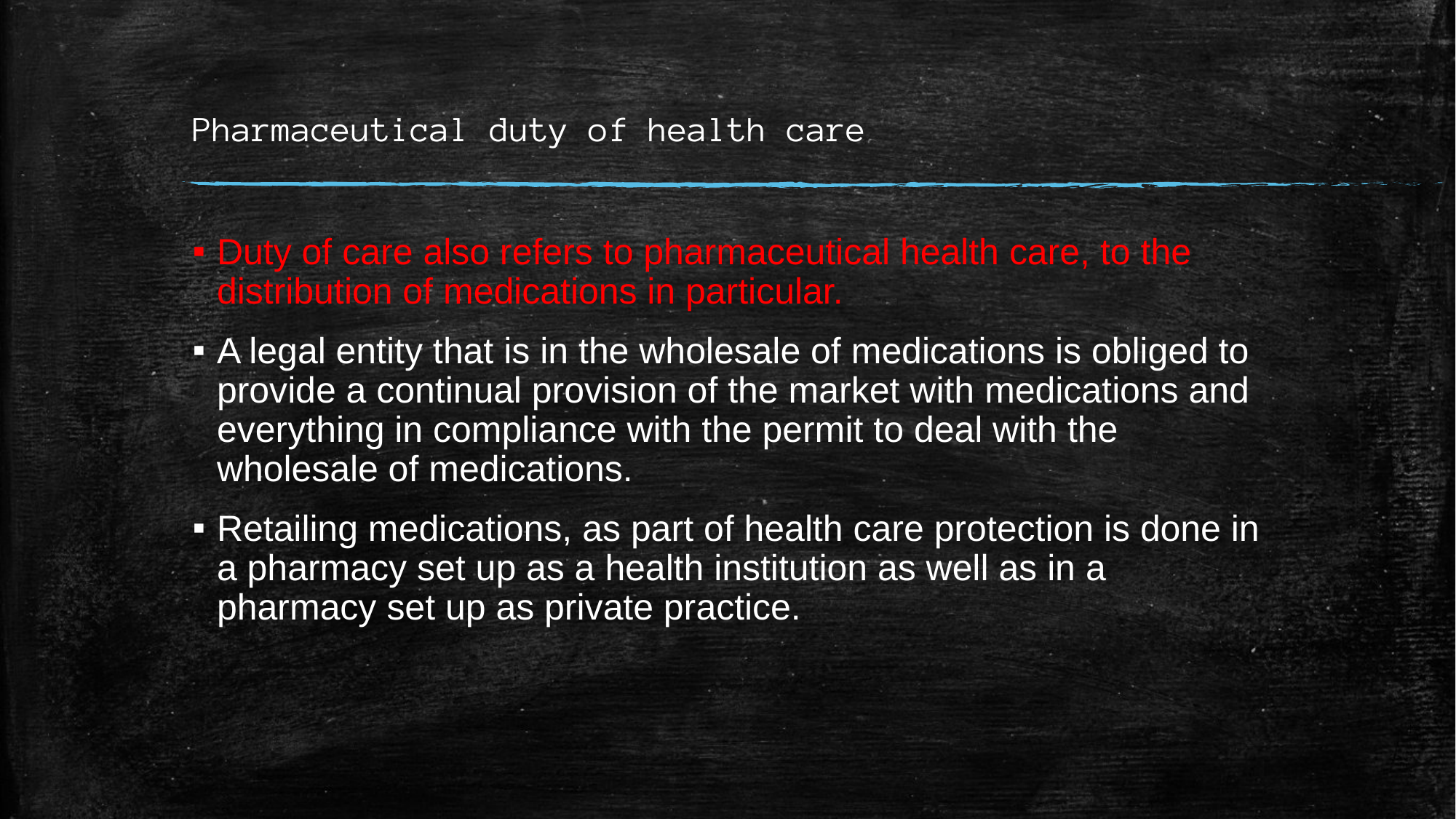

# Pharmaceutical duty of health care
Duty of care also refers to pharmaceutical health care, to the distribution of medications in particular.
A legal entity that is in the wholesale of medications is obliged to provide a continual provision of the market with medications and everything in compliance with the permit to deal with the wholesale of medications.
Retailing medications, as part of health care protection is done in a pharmacy set up as a health institution as well as in a pharmacy set up as private practice.